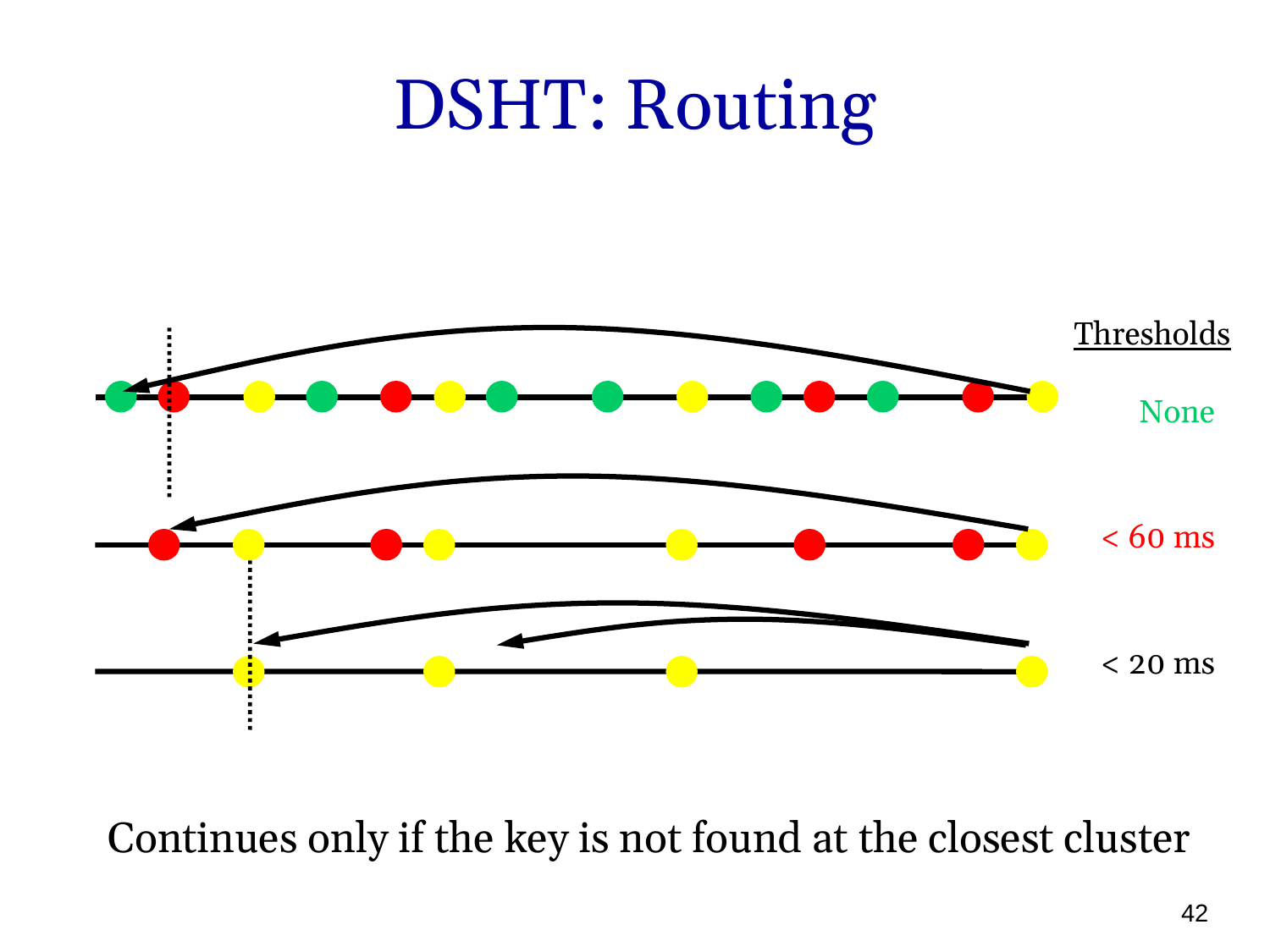

# DSHT: Routing
Thresholds

None

< 60 ms

< 20 ms

Continues only if the key is not found at the closest cluster
42